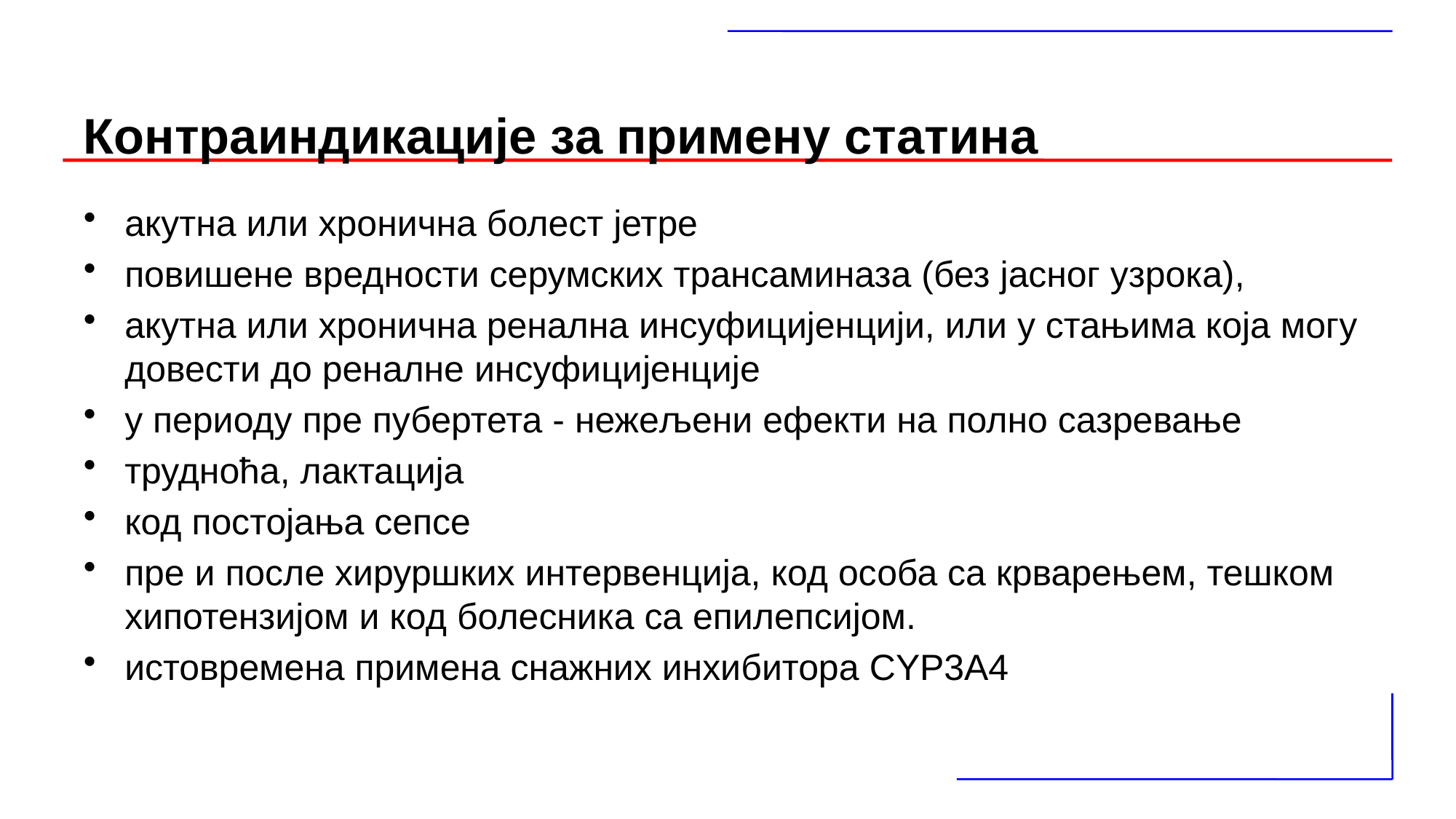

# Контраиндикације за примену статина
акутна или хронична болест јетре
повишене вредности серумских трансаминаза (без јасног узрока),
акутна или хронична ренална инсуфицијенцији, или у стањима која могу довести до реналне инсуфицијенције
у периоду пре пубертета - нежељени ефекти на полно сазревање
трудноћа, лактација
код постојања сепсе
пре и после хируршких интервенција, код особа са крварењем, тешком хипотензијом и код болесника са епилепсијом.
истовремена примена снажних инхибитора CYP3A4